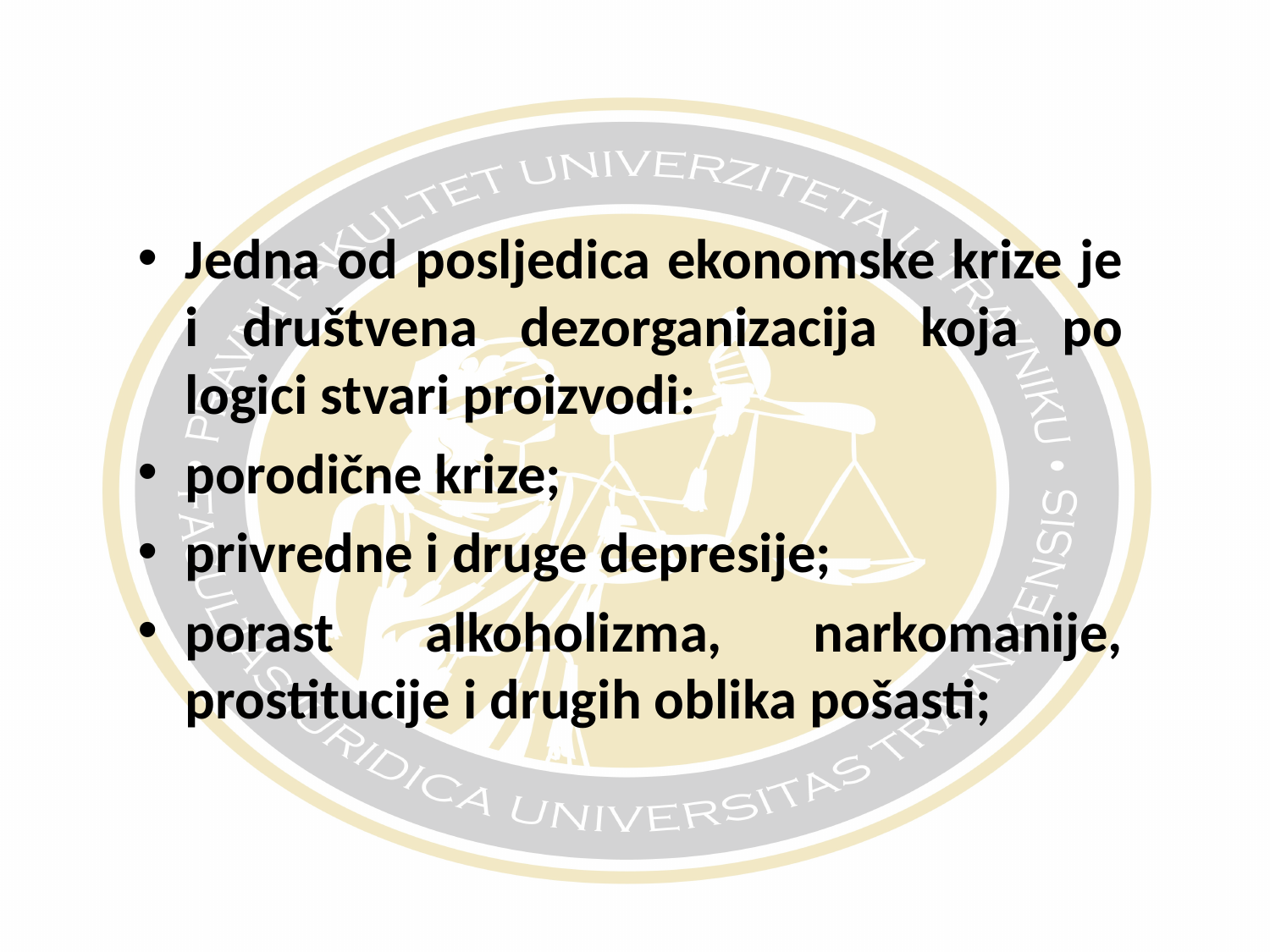

#
Jedna od posljedica ekonomske krize je i društvena dezorganizacija koja po logici stvari proizvodi:
porodične krize;
privredne i druge depresije;
porast alkoholizma, narkomanije, prostitucije i drugih oblika pošasti;